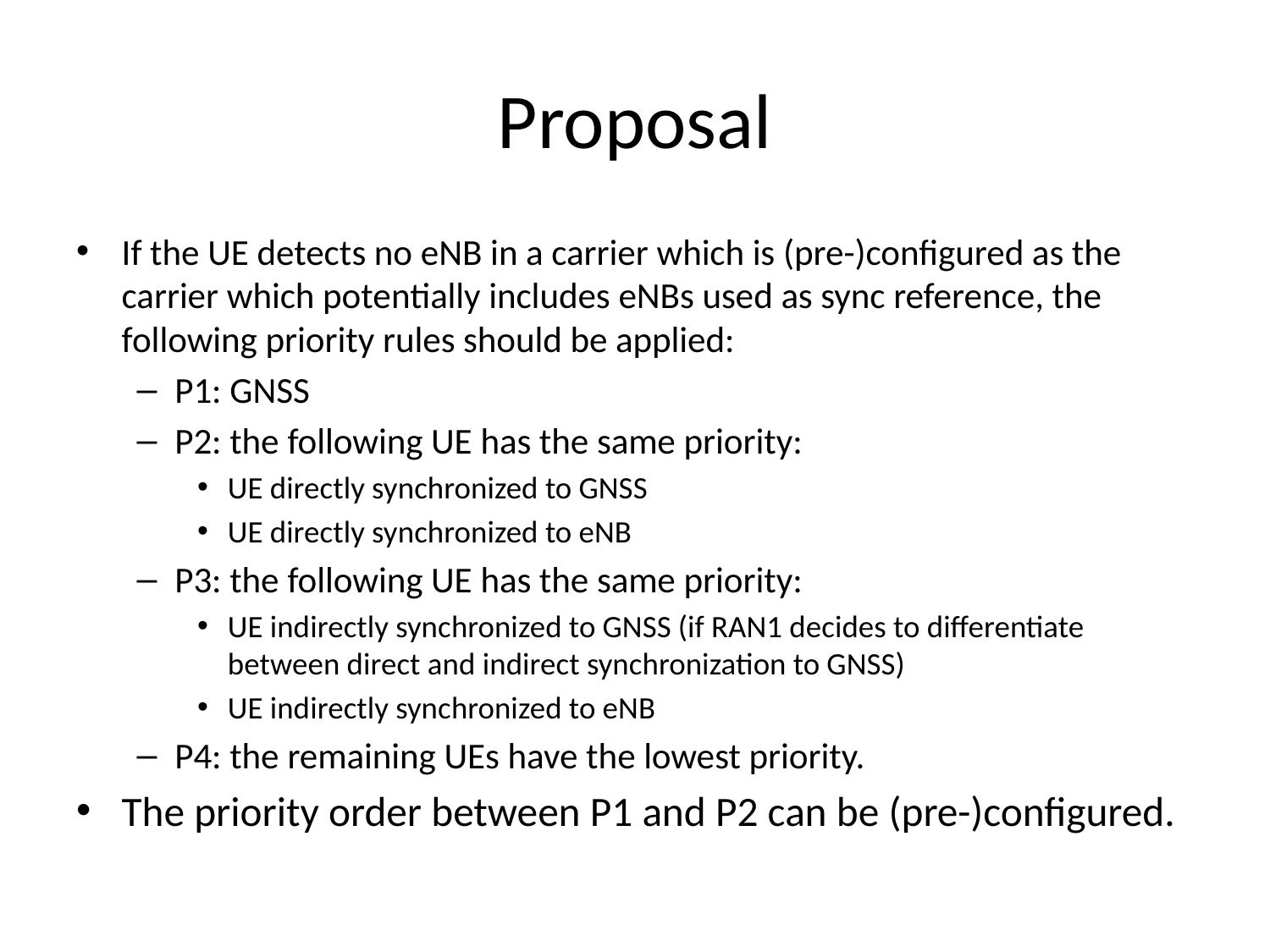

# Proposal
If the UE detects no eNB in a carrier which is (pre-)configured as the carrier which potentially includes eNBs used as sync reference, the following priority rules should be applied:
P1: GNSS
P2: the following UE has the same priority:
UE directly synchronized to GNSS
UE directly synchronized to eNB
P3: the following UE has the same priority:
UE indirectly synchronized to GNSS (if RAN1 decides to differentiate between direct and indirect synchronization to GNSS)
UE indirectly synchronized to eNB
P4: the remaining UEs have the lowest priority.
The priority order between P1 and P2 can be (pre-)configured.